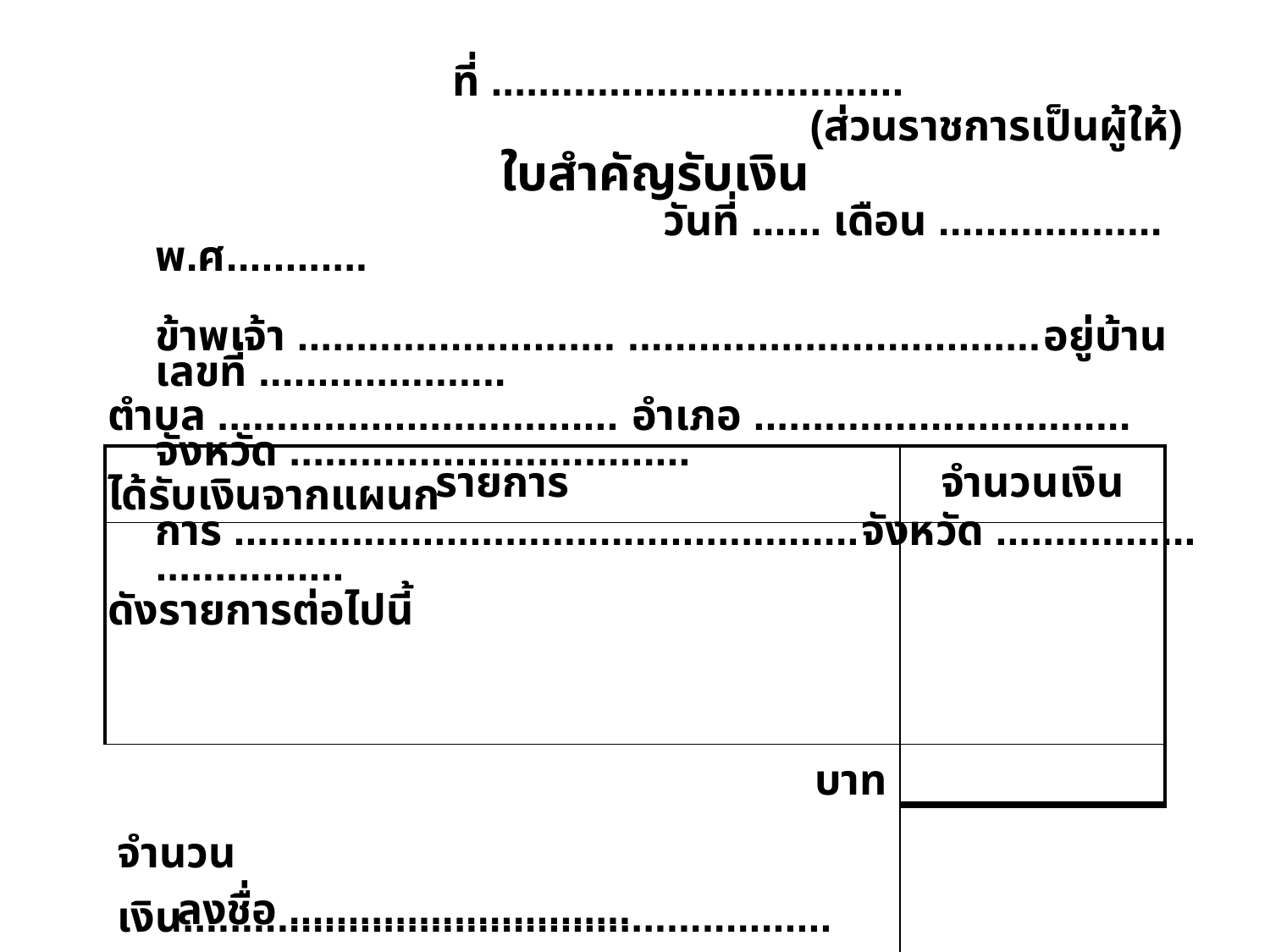

ที่ ...................................
 						(ส่วนราชการเป็นผู้ให้)
ใบสำคัญรับเงิน
					วันที่ ...... เดือน ................... พ.ศ............
		ข้าพเจ้า ........................... ...................................อยู่บ้านเลขที่ .....................
ตำบล .................................. อำเภอ ................................ จังหวัด ..................................
ได้รับเงินจากแผนกการ .....................................................จังหวัด .................................
ดังรายการต่อไปนี้
| รายการ | จำนวนเงิน |
| --- | --- |
|  |  |
| บาท จำนวนเงิน....................................................... |  |
|  |  |
ลงชื่อ .....................................................